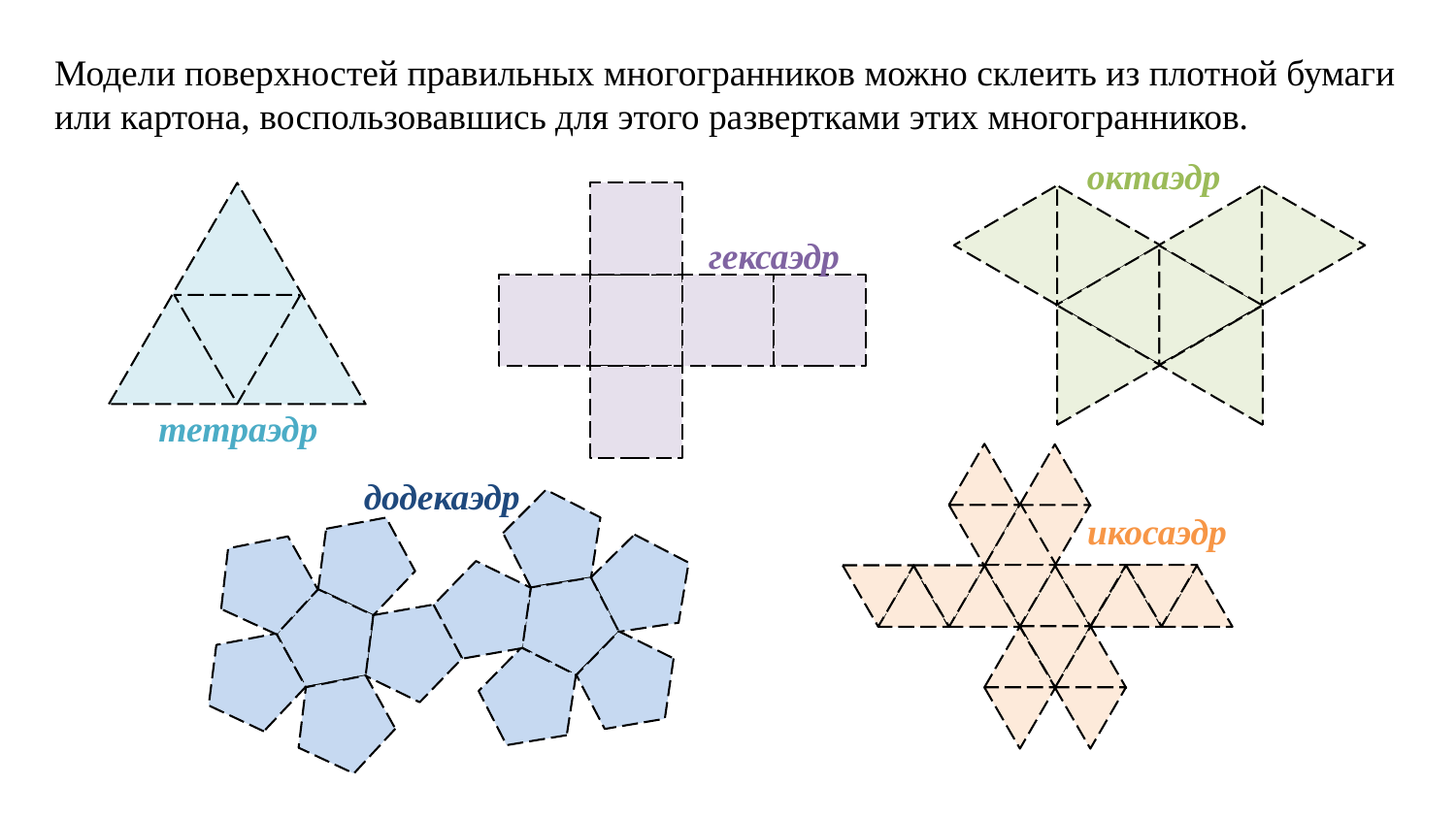

Модели поверхностей правильных многогранников можно склеить из плотной бумаги или картона, воспользовавшись для этого развертками этих многогранников.
октаэдр

гексаэдр
тетраэдр

додекаэдр

икосаэдр